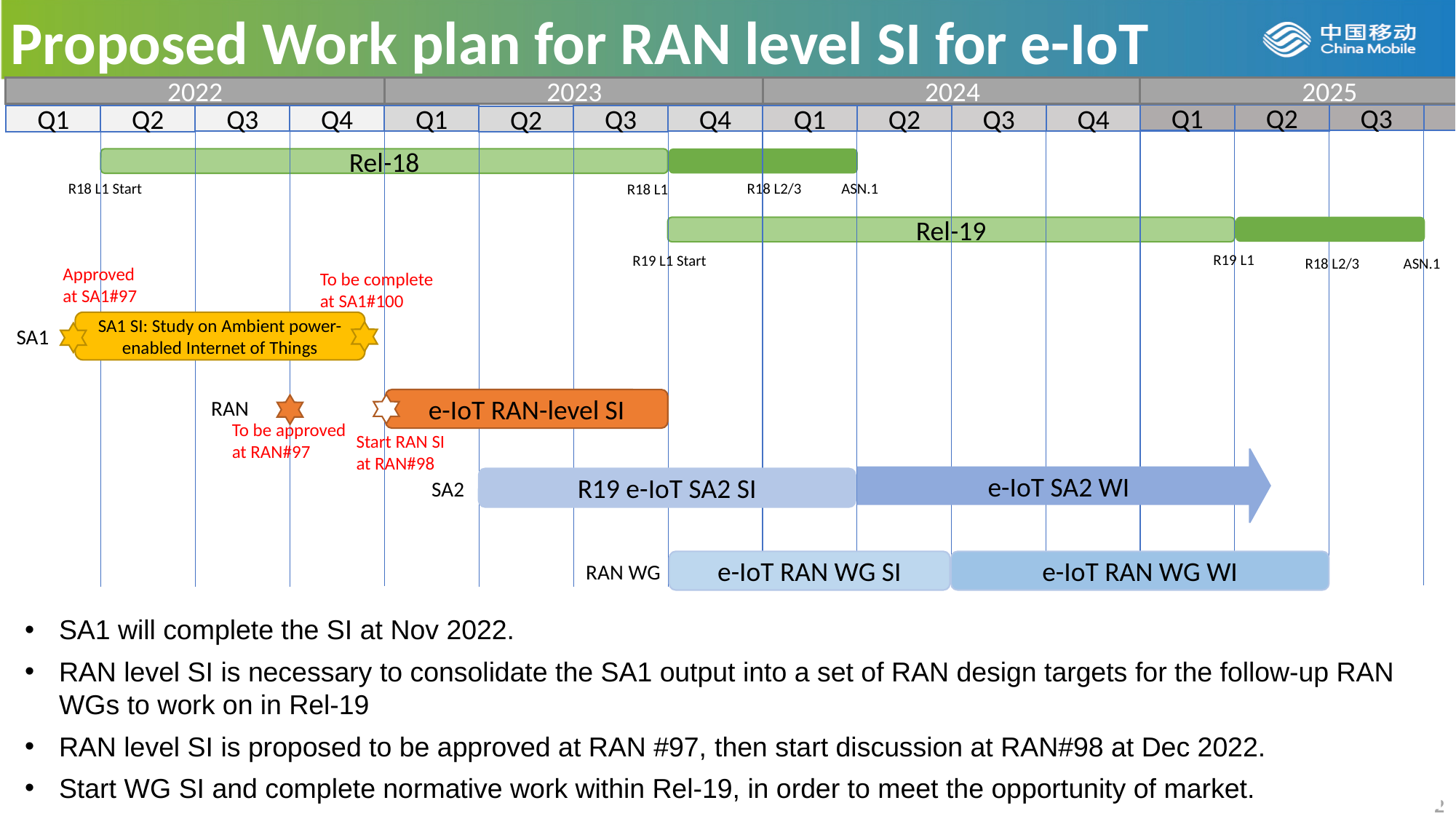

Proposed Work plan for RAN level SI for e-IoT
2022
2023
2024
2025
Q3
Q4
Q1
Q2
Q3
Q4
Q1
Q2
Q3
Q4
Q1
Q4
Q1
Q2
Q3
Q2
Rel-18

R18 L1 Start
ASN.1
R18 L2/3
R18 L1
Rel-19

R19 L1
R19 L1 Start
R18 L2/3
ASN.1
Approved at SA1#97
To be complete at SA1#100
SA1 SI: Study on Ambient power-enabled Internet of Things
SA1

RAN
e-IoT RAN-level SI

To be approved at RAN#97
Start RAN SI at RAN#98
e-IoT SA2 WI
R19 e-IoT SA2 SI
SA2
e-IoT RAN WG SI
e-IoT RAN WG WI
RAN WG
SA1 will complete the SI at Nov 2022.
RAN level SI is necessary to consolidate the SA1 output into a set of RAN design targets for the follow-up RAN WGs to work on in Rel-19
RAN level SI is proposed to be approved at RAN #97, then start discussion at RAN#98 at Dec 2022.
Start WG SI and complete normative work within Rel-19, in order to meet the opportunity of market.